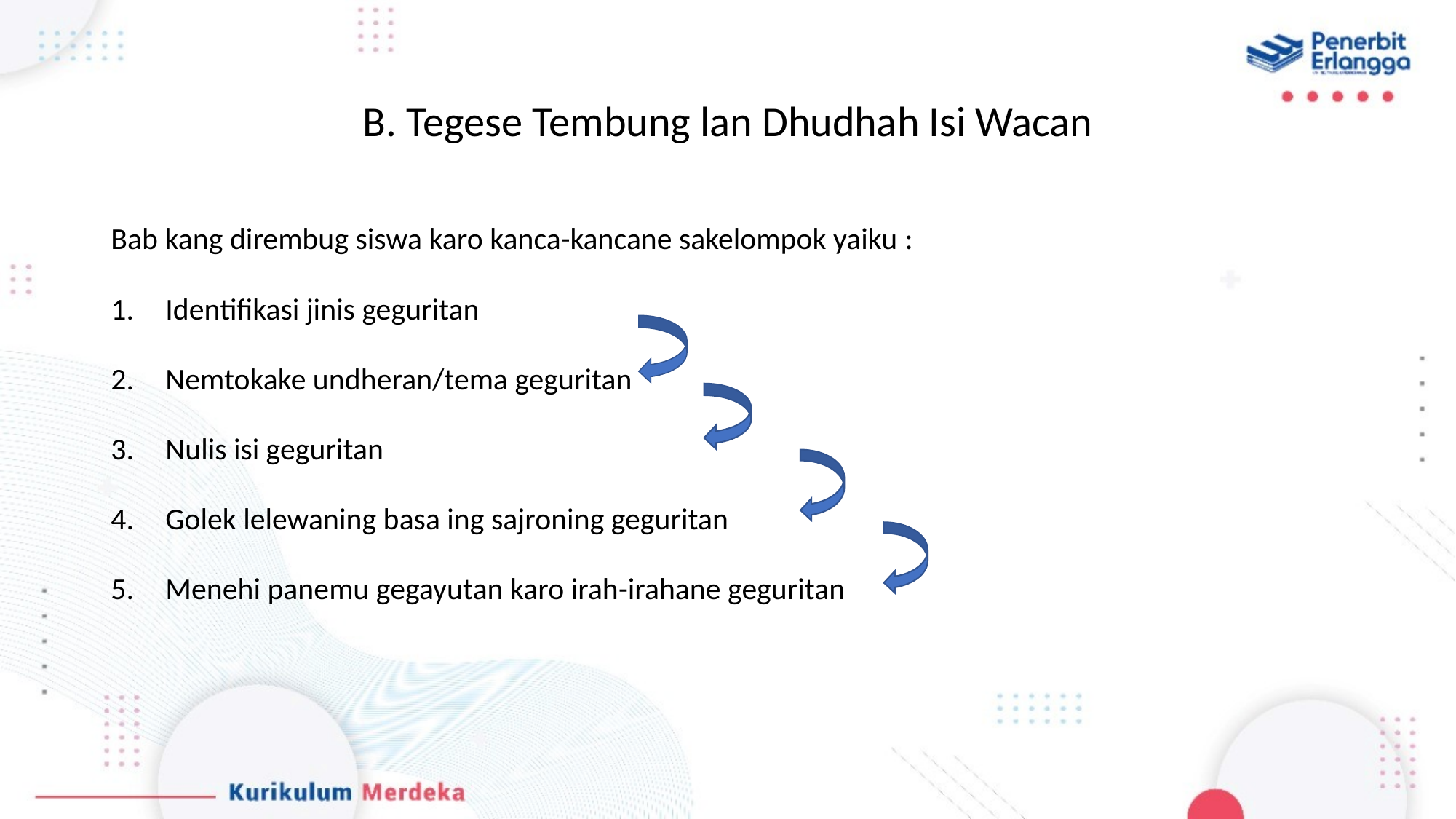

# B. Tegese Tembung lan Dhudhah Isi Wacan
Bab kang dirembug siswa karo kanca-kancane sakelompok yaiku :
Identifikasi jinis geguritan
Nemtokake undheran/tema geguritan
Nulis isi geguritan
Golek lelewaning basa ing sajroning geguritan
Menehi panemu gegayutan karo irah-irahane geguritan